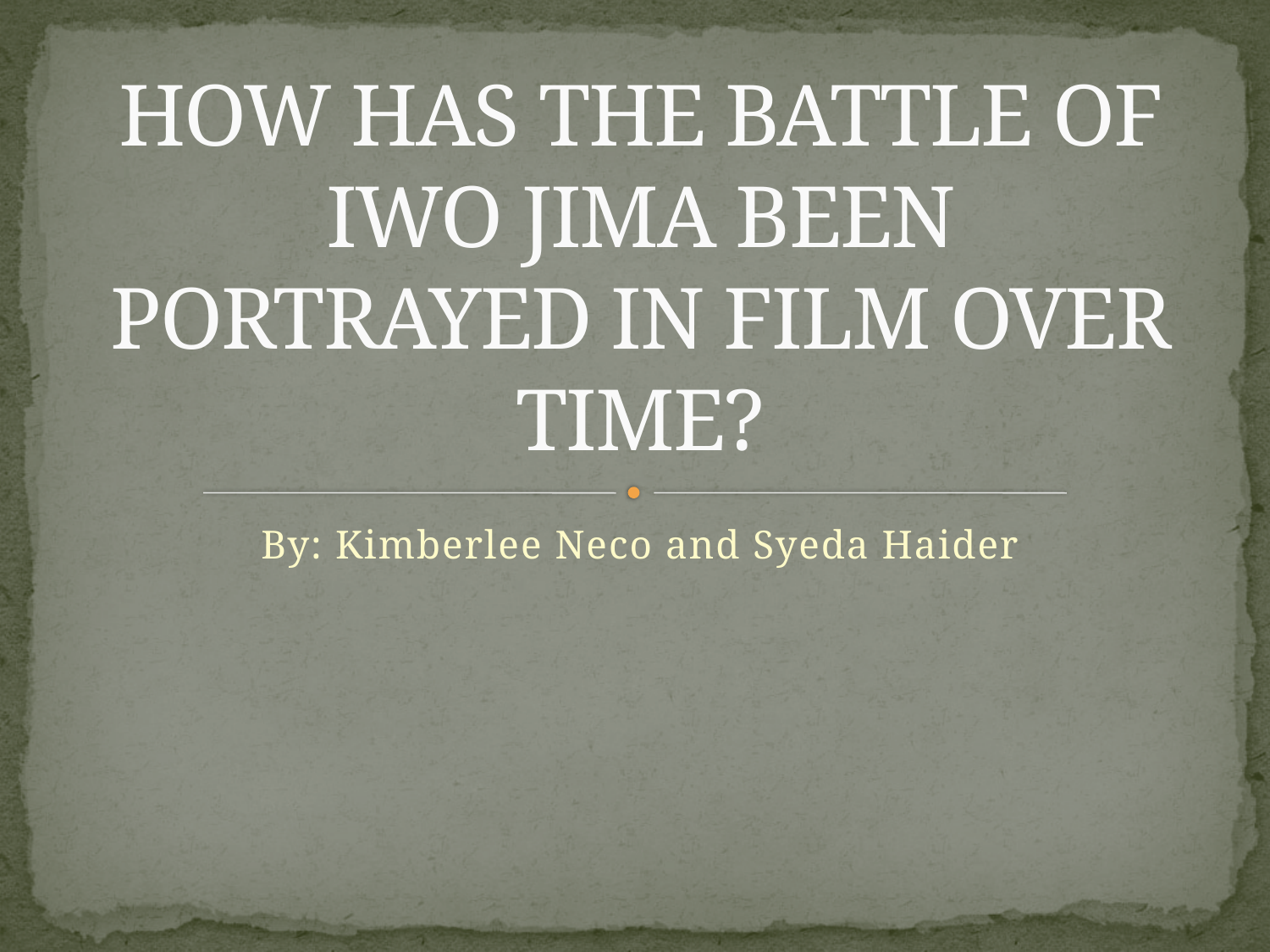

# HOW HAS THE BATTLE OF IWO JIMA BEEN PORTRAYED IN FILM OVER TIME?
By: Kimberlee Neco and Syeda Haider